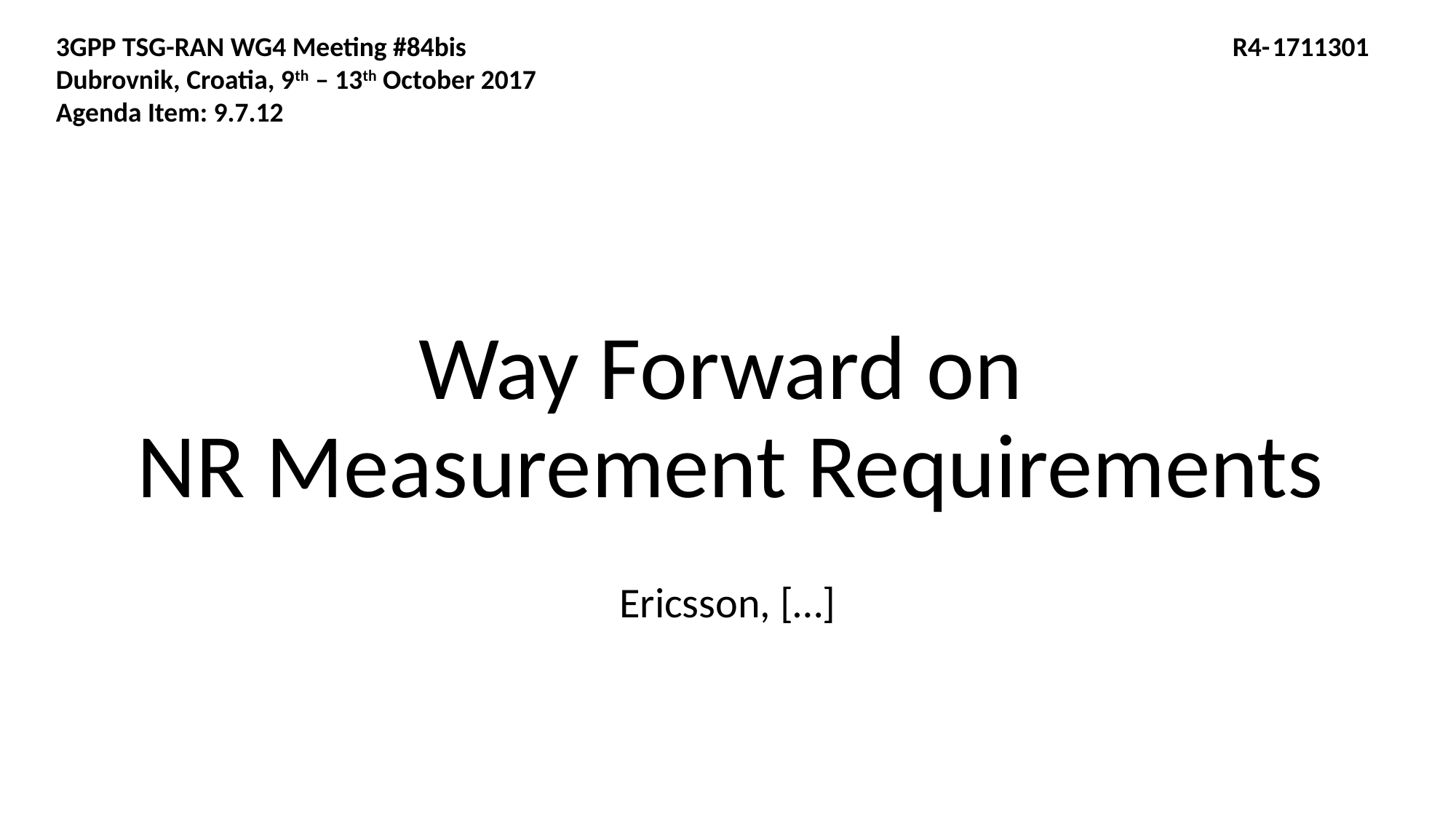

3GPP TSG-RAN WG4 Meeting #84bis 	                                                                                                                        R4-1711301
Dubrovnik, Croatia, 9th – 13th October 2017
Agenda Item: 9.7.12
# Way Forward on NR Measurement Requirements
Ericsson, […]